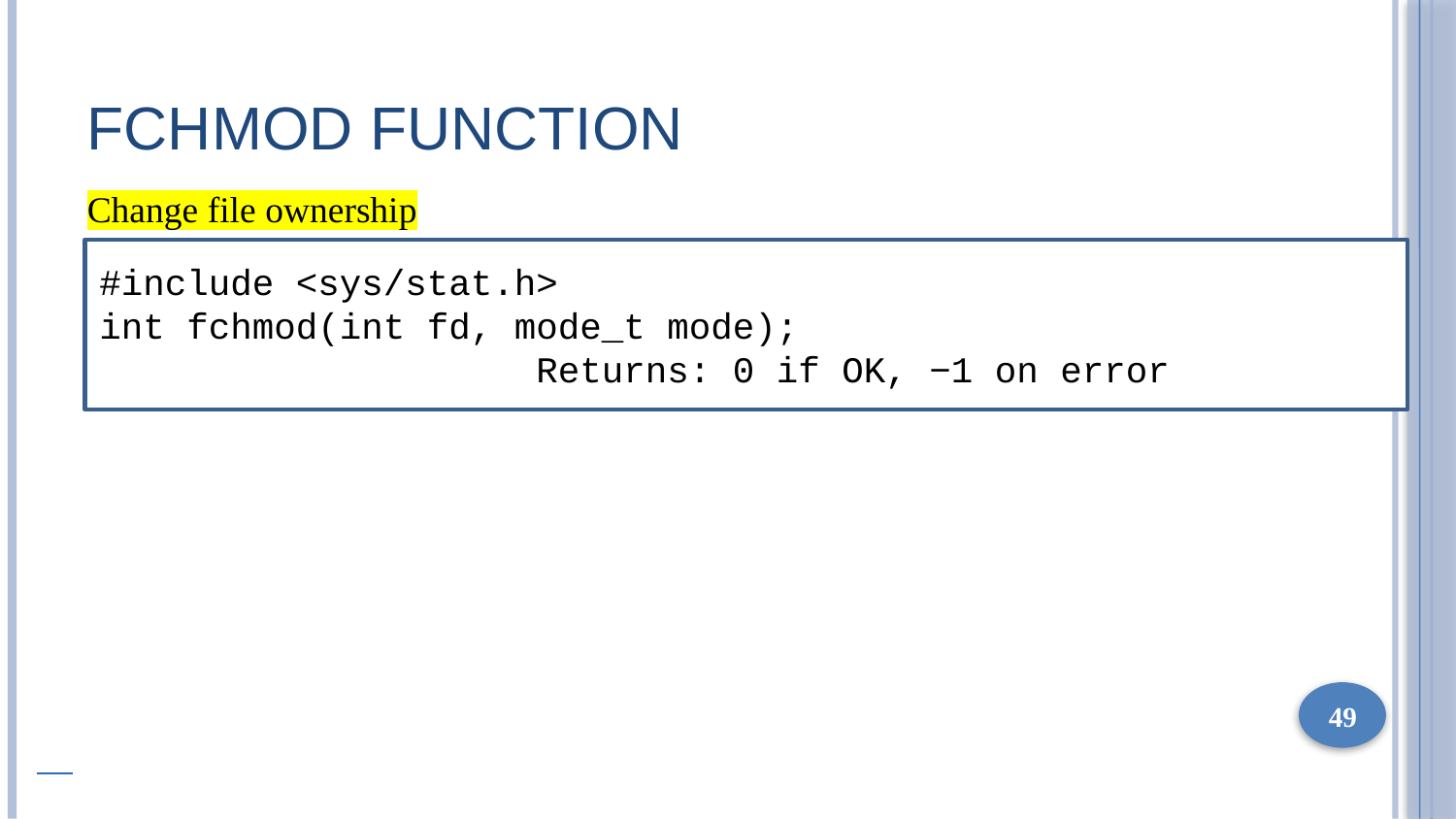

# FCHMOD Function
Change file ownership

#include <sys/stat.h>
int fchmod(int fd, mode_t mode);
			Returns: 0 if OK, −1 on error
49